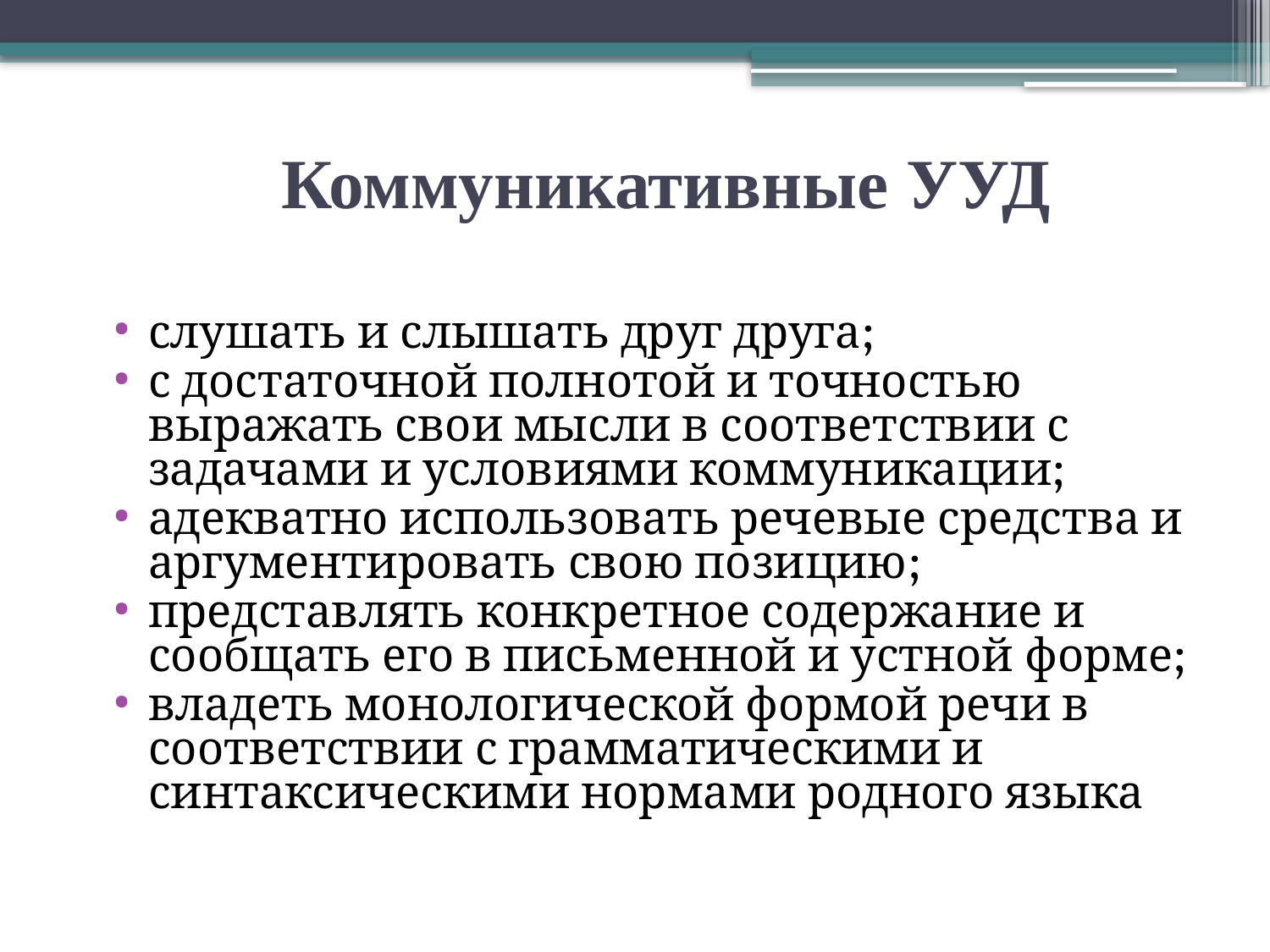

# Коммуникативные УУД

слушать и слышать друг друга;
с достаточной полнотой и точностью выражать свои мысли в соответствии с задачами и условиями коммуникации;
адекватно использовать речевые средства и аргументировать свою позицию;
представлять конкретное содержание и сообщать его в письменной и устной форме;
владеть монологической формой речи в соответствии с грамматическими и синтаксическими нормами родного языка